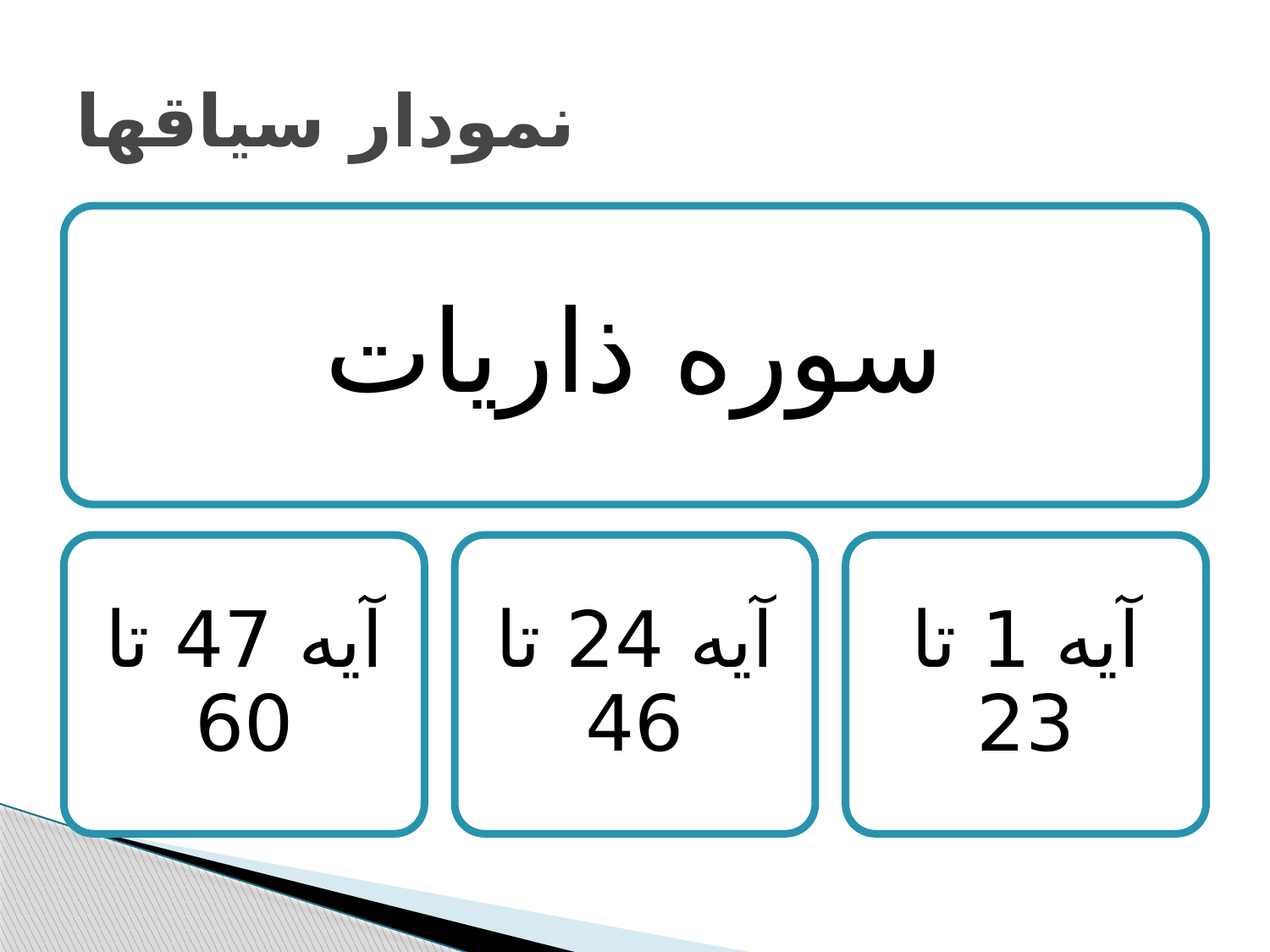

# نمودار سیاقها
سوره ذاریات
آیه 47 تا 60
آیه 24 تا 46
آیه 1 تا 23